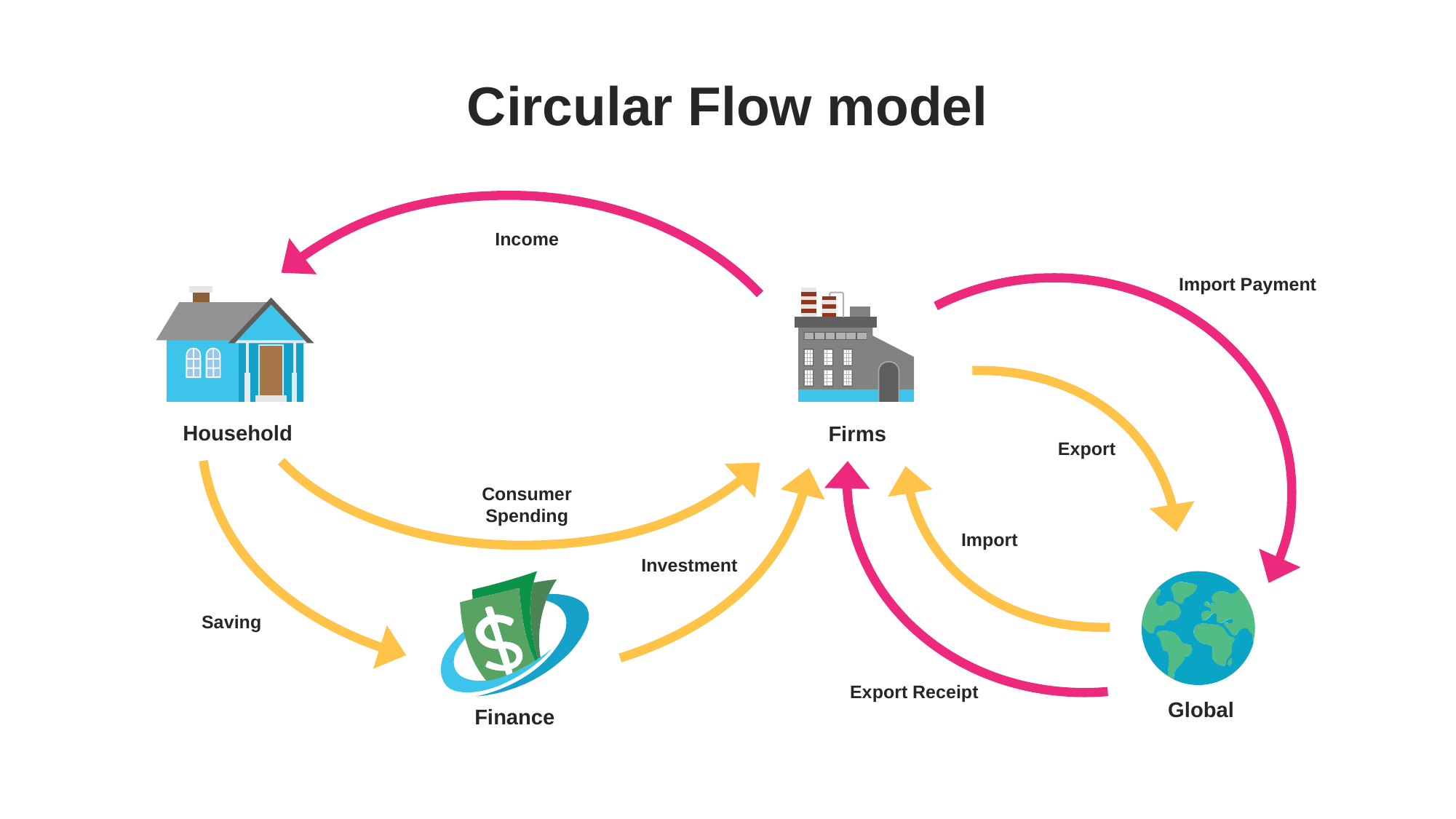

# Circular Flow model

Income
Import Payment

Household
Firms
Export

Consumer Spending
Import
Investment

Saving
Export Receipt
Global
Finance